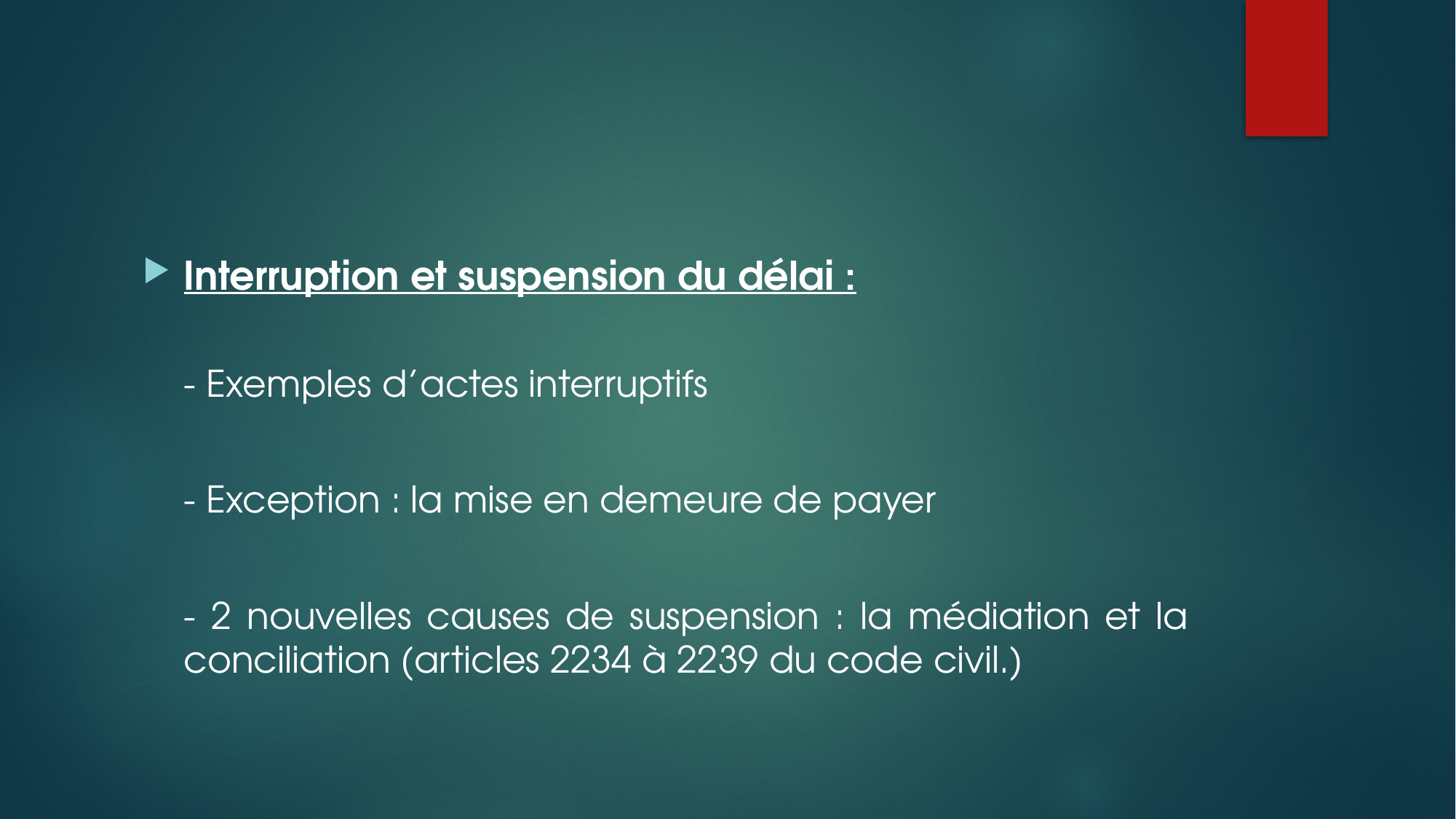

#
Interruption et suspension du délai :

		- Exemples d’actes interruptifs

		- Exception : la mise en demeure de payer

		- 2 nouvelles causes de suspension : la médiation et la conciliation (articles 2234 à 2239 du code civil.)